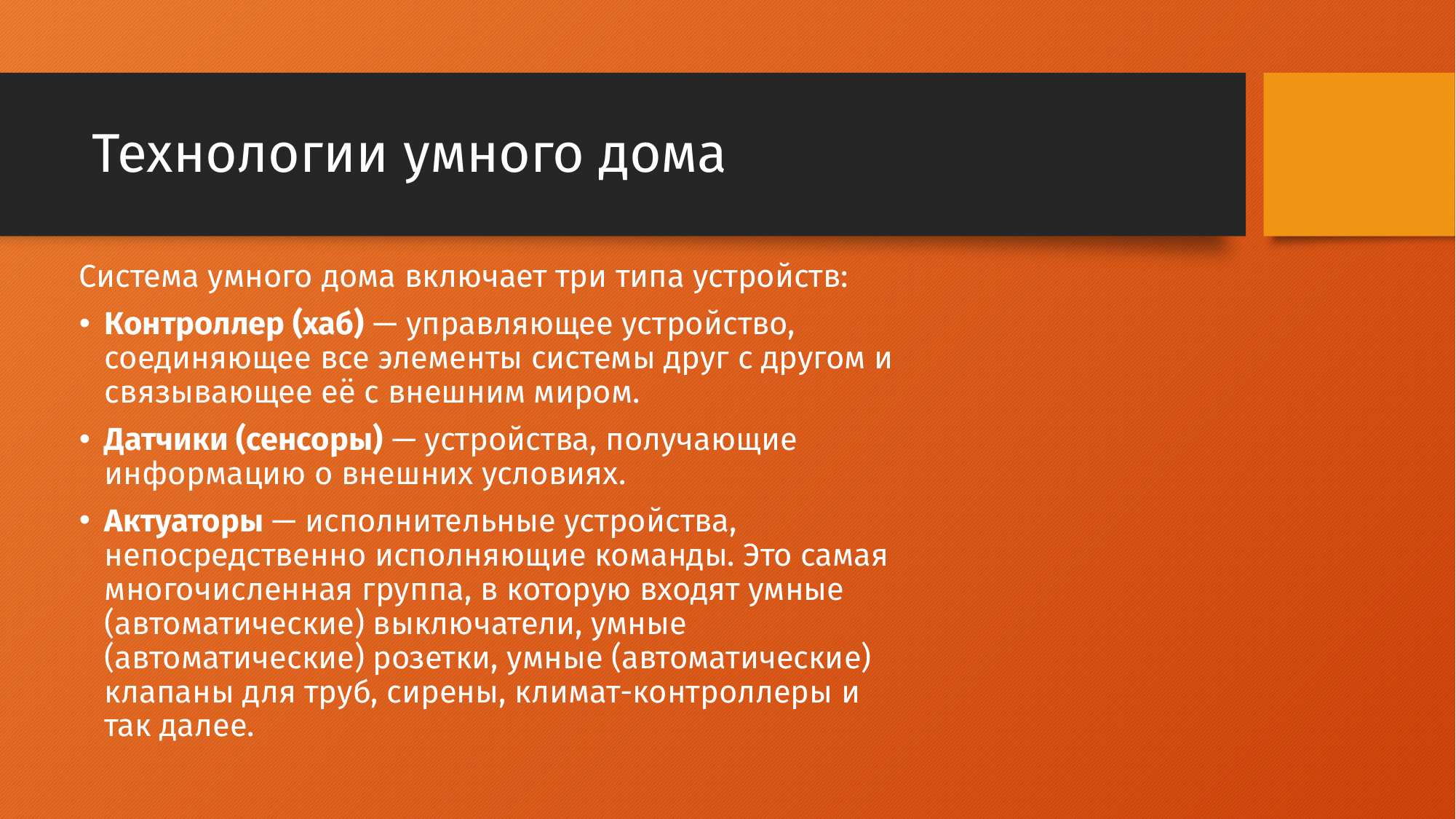

# Технологии умного дома
Система умного дома включает три типа устройств:
Контроллер (хаб) — управляющее устройство, соединяющее все элементы системы друг с другом и связывающее её с внешним миром.
Датчики (сенсоры) — устройства, получающие информацию о внешних условиях.
Актуаторы — исполнительные устройства, непосредственно исполняющие команды. Это самая многочисленная группа, в которую входят умные (автоматические) выключатели, умные (автоматические) розетки, умные (автоматические) клапаны для труб, сирены, климат-контроллеры и так далее.